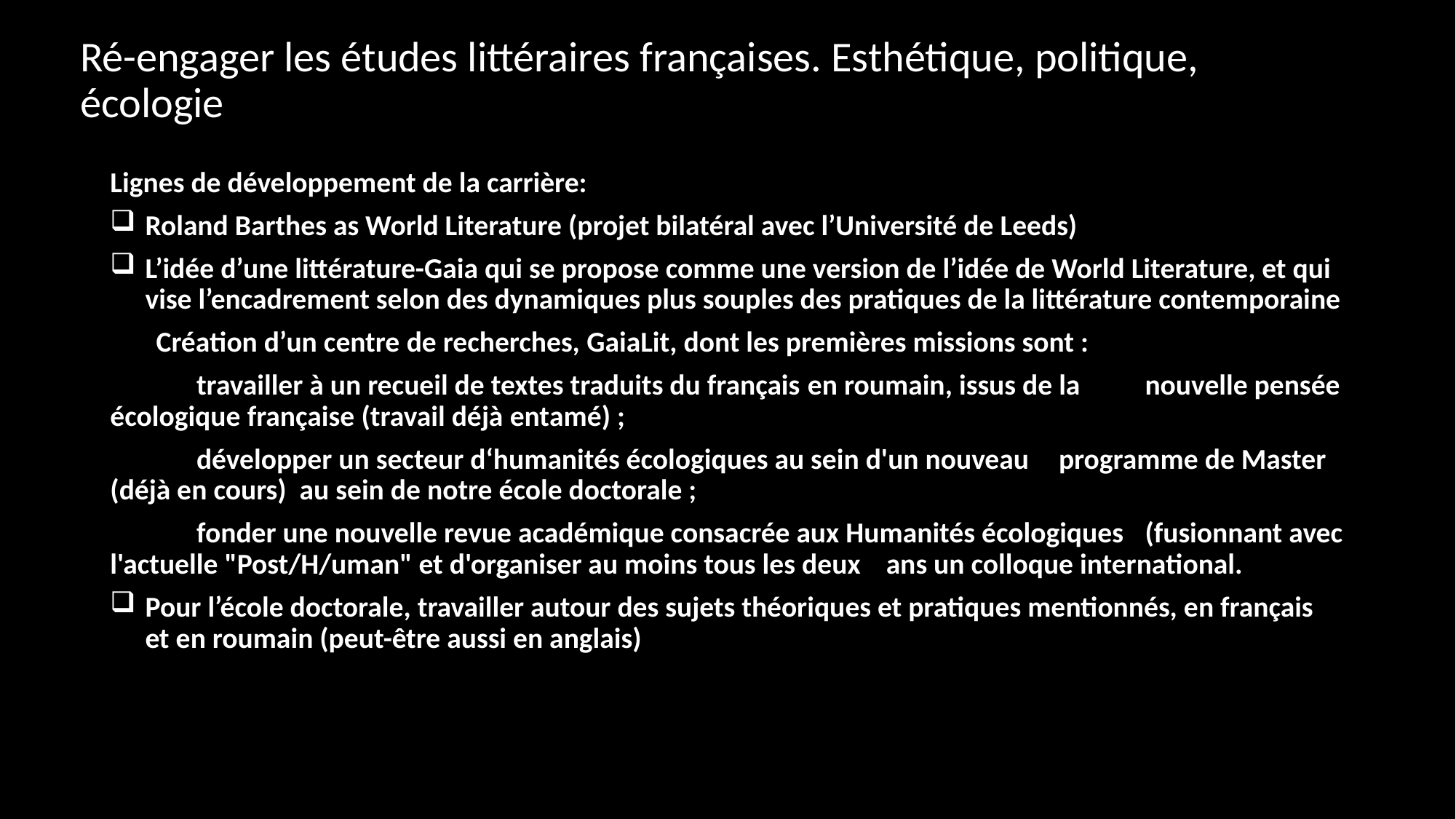

# Ré-engager les études littéraires françaises. Esthétique, politique, écologie
Lignes de développement de la carrière:
Roland Barthes as World Literature (projet bilatéral avec l’Université de Leeds)
L’idée d’une littérature-Gaia qui se propose comme une version de l’idée de World Literature, et qui vise l’encadrement selon des dynamiques plus souples des pratiques de la littérature contemporaine
       Création d’un centre de recherches, GaiaLit, dont les premières missions sont :
	travailler à un recueil de textes traduits du français en roumain, issus de la 	nouvelle pensée écologique française (travail déjà entamé) ;
	développer un secteur d‘humanités écologiques au sein d'un nouveau 	programme de Master (déjà en cours)  au sein de notre école doctorale ;
	fonder une nouvelle revue académique consacrée aux Humanités écologiques 	(fusionnant avec l'actuelle "Post/H/uman" et d'organiser au moins tous les deux 	ans un colloque international.
Pour l’école doctorale, travailler autour des sujets théoriques et pratiques mentionnés, en français et en roumain (peut-être aussi en anglais)